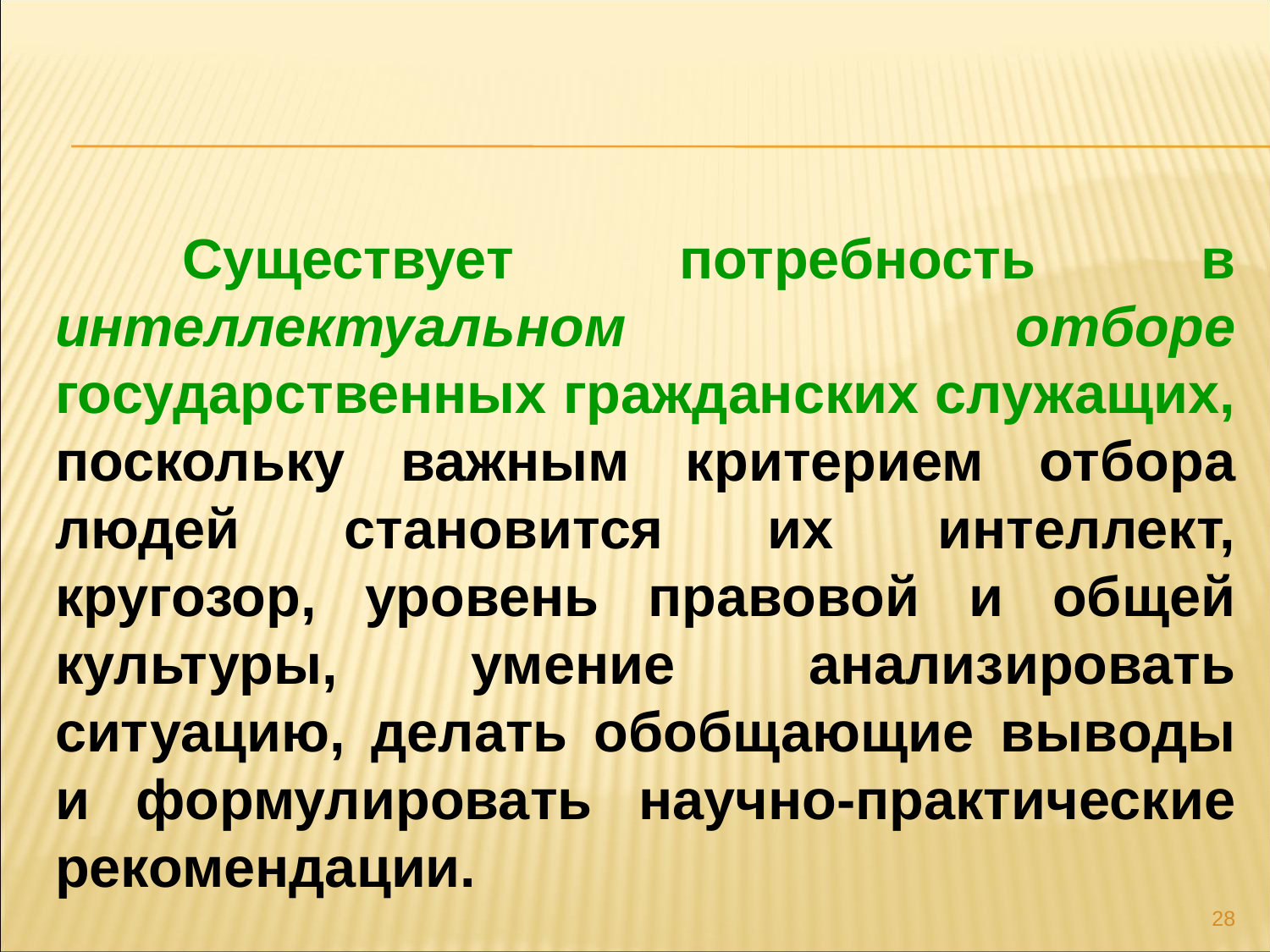

Существует потребность в интеллектуальном отборе государственных гражданских служащих, поскольку важным критерием отбора людей становится их интеллект, кругозор, уровень правовой и общей культуры, умение анализировать ситуацию, делать обобщающие выводы и формулировать научно-практические рекомендации.
28